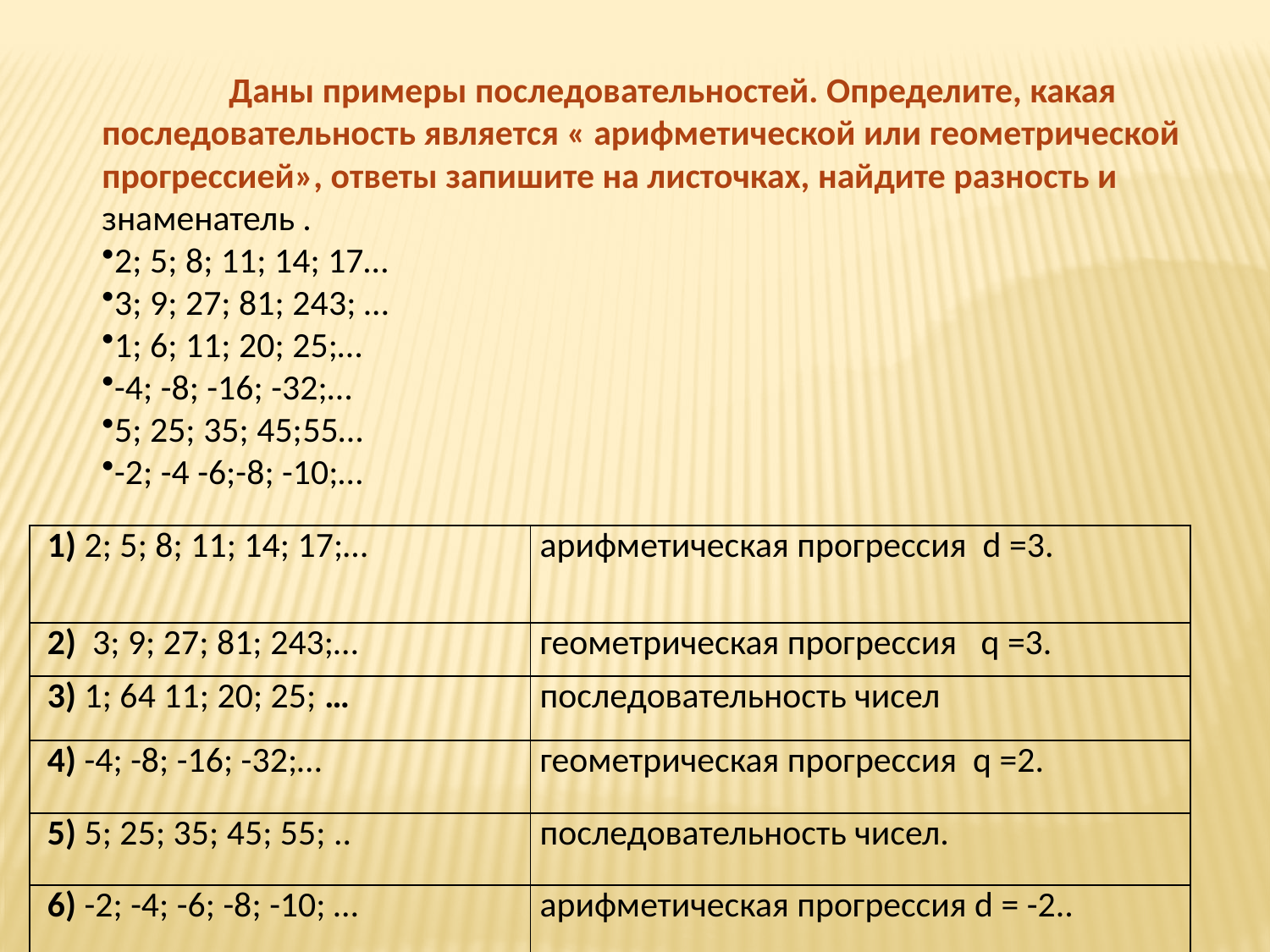

Даны примеры последовательностей. Определите, какая последовательность является « арифметической или геометрической прогрессией», ответы запишите на листочках, найдите разность и знаменатель .
2; 5; 8; 11; 14; 17…
3; 9; 27; 81; 243; …
1; 6; 11; 20; 25;…
-4; -8; -16; -32;…
5; 25; 35; 45;55…
-2; -4 -6;-8; -10;…

| 1) 2; 5; 8; 11; 14; 17;… | арифметическая прогрессия d =3. |
| --- | --- |
| 2) 3; 9; 27; 81; 243;… | геометрическая прогрессия q =3. |
| 3) 1; 64 11; 20; 25; … | последовательность чисел |
| 4) -4; -8; -16; -32;… | геометрическая прогрессия q =2. |
| 5) 5; 25; 35; 45; 55; .. | последовательность чисел. |
| 6) -2; -4; -6; -8; -10; … | арифметическая прогрессия d = -2.. |